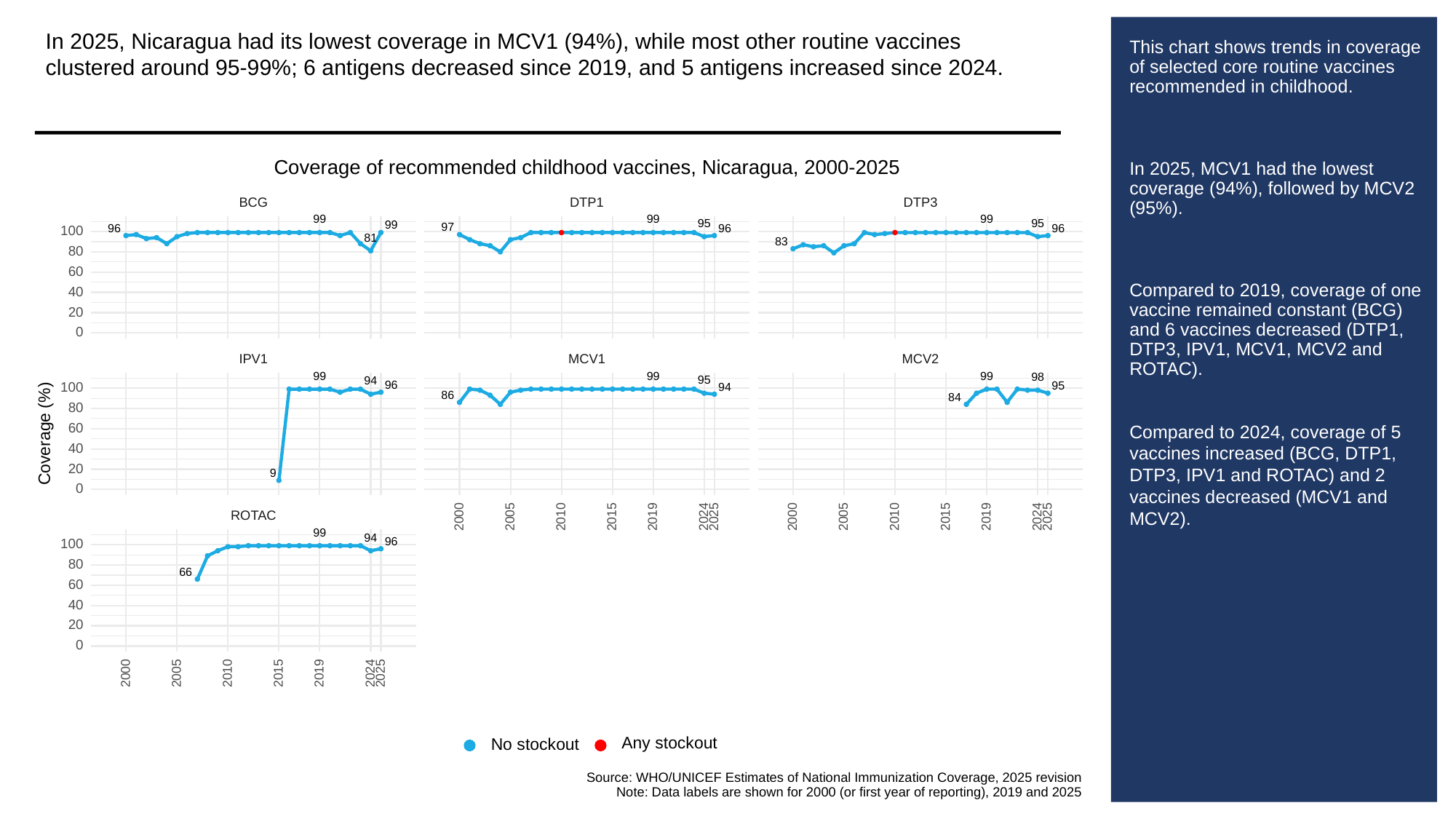

In 2025, Nicaragua had its lowest coverage in MCV1 (94%), while most other routine vaccines clustered around 95-99%; 6 antigens decreased since 2019, and 5 antigens increased since 2024.
# This chart shows trends in coverage of selected core routine vaccines recommended in childhood.

In 2025, MCV1 had the lowest coverage (94%), followed by MCV2 (95%).

Compared to 2019, coverage of one vaccine remained constant (BCG) and 6 vaccines decreased (DTP1, DTP3, IPV1, MCV1, MCV2 and ROTAC).

Compared to 2024, coverage of 5 vaccines increased (BCG, DTP1, DTP3, IPV1 and ROTAC) and 2 vaccines decreased (MCV1 and MCV2).

Coverage of recommended childhood vaccines, Nicaragua, 2000-2025
BCG
DTP3
DTP1
99
99
99

95
95

99
97
96
96
96
100

81

83

80

60

40

20

0

MCV1
MCV2
IPV1
99
99
99

98
95
94

96
95
100
94

86

84

80

60
Coverage (%)

40

20

9

0

ROTAC
2000
2005
2010
2015
2019
2024
2025
2000
2005
2010
2015
2019
2024
2025
99

94

96
100

80

66

60

40

20

0

2000
2005
2010
2015
2019
2024
2025
Any stockout
No stockout

Source: WHO/UNICEF Estimates of National Immunization Coverage, 2025 revision
Note: Data labels are shown for 2000 (or first year of reporting), 2019 and 2025